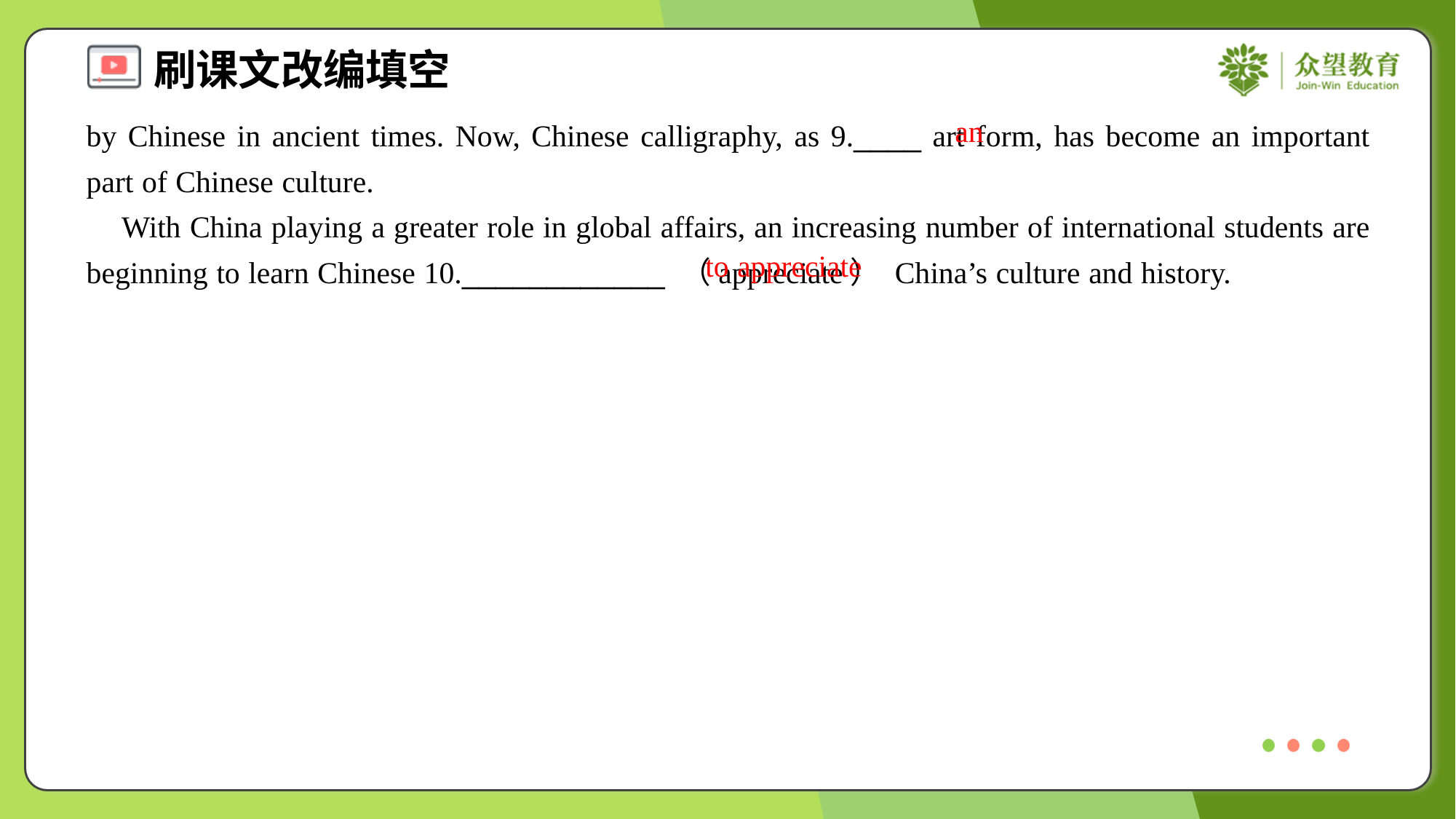

an
by Chinese in ancient times. Now, Chinese calligraphy, as 9.____ art form, has become an important part of Chinese culture.
    With China playing a greater role in global affairs, an increasing number of international students are beginning to learn Chinese 10.____________ （appreciate） China’s culture and history.
to appreciate